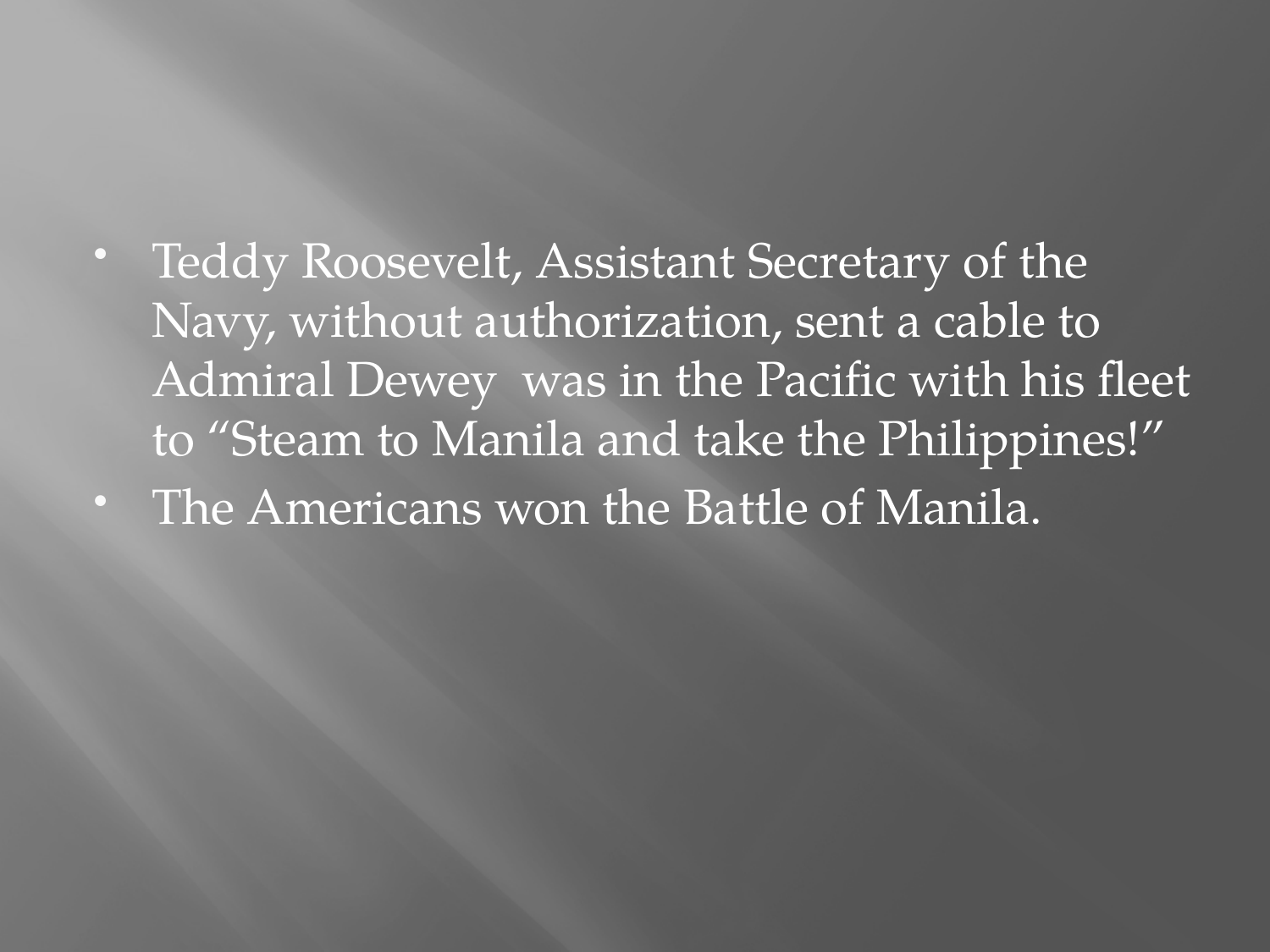

#
Teddy Roosevelt, Assistant Secretary of the Navy, without authorization, sent a cable to Admiral Dewey  was in the Pacific with his fleet to “Steam to Manila and take the Philippines!”
The Americans won the Battle of Manila.